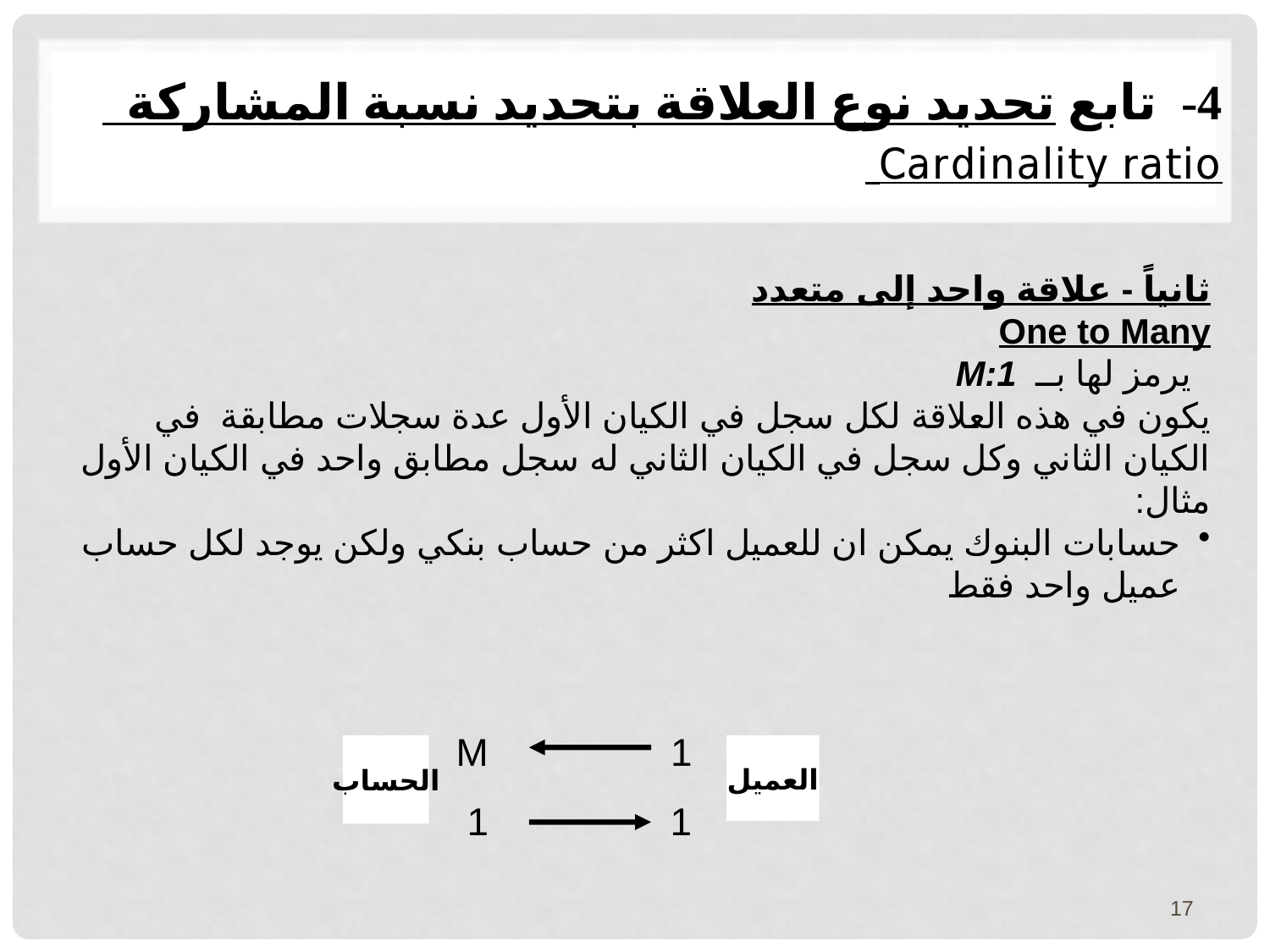

4-  تابع تحديد نوع العلاقة بتحديد نسبة المشاركة   Cardinality ratio
ثانياً - علاقة واحد إلى متعدد
One to Many
  يرمز لها بــ  1:M
يكون في هذه العلاقة لكل سجل في الكيان الأول عدة سجلات مطابقة  في الكيان الثاني وكل سجل في الكيان الثاني له سجل مطابق واحد في الكيان الأول
مثال:
حسابات البنوك يمكن ان للعميل اكثر من حساب بنكي ولكن يوجد لكل حساب عميل واحد فقط

M
1
الحساب
العميل

1
1

17